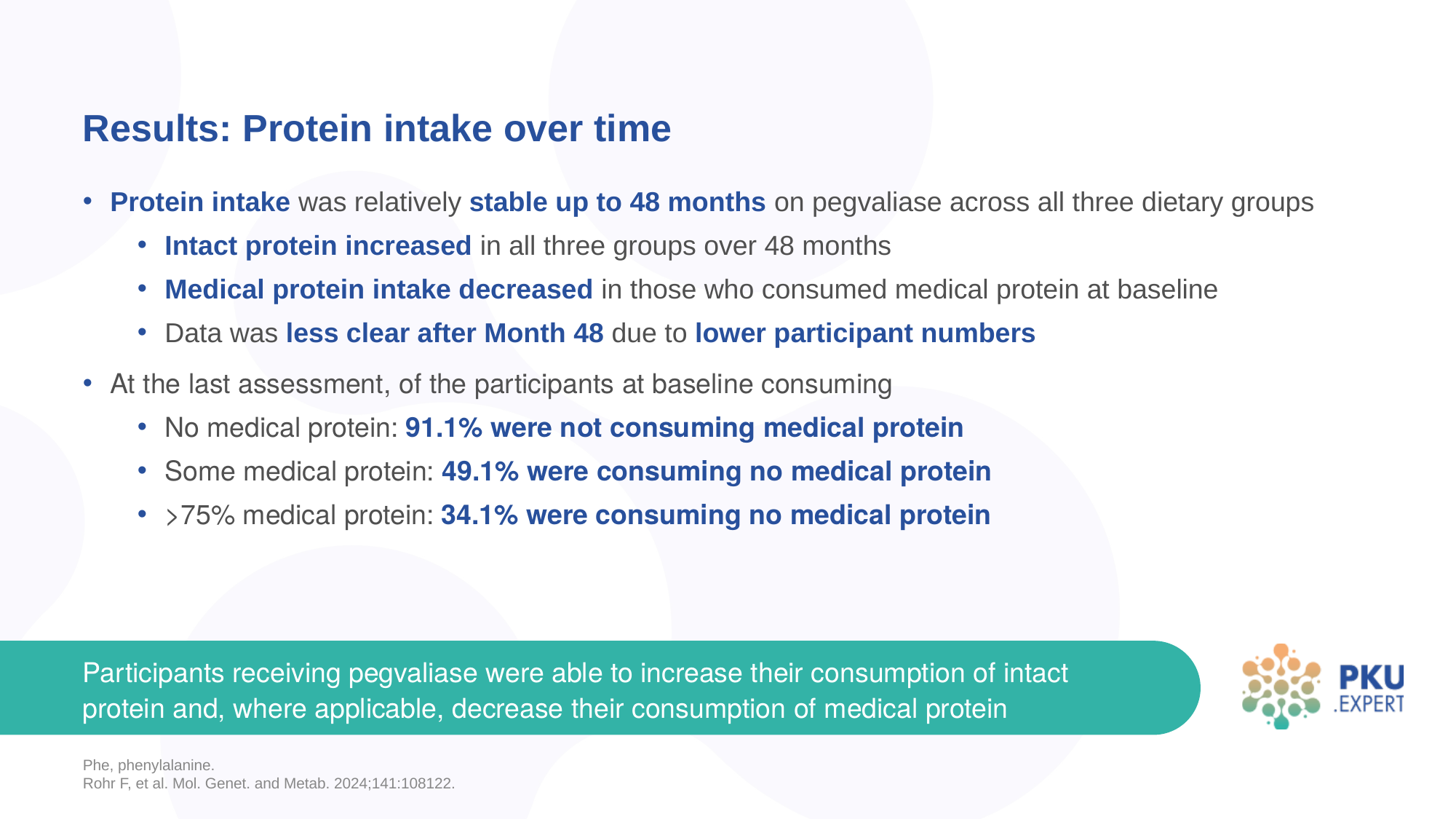

# Results: Protein intake over time
Protein intake was relatively stable up to 48 months on pegvaliase across all three dietary groups
Intact protein increased in all three groups over 48 months
Medical protein intake decreased in those who consumed medical protein at baseline
Data was less clear after Month 48 due to lower participant numbers
At the last assessment, of the participants at baseline consuming
No medical protein: 91.1% were not consuming medical protein
Some medical protein: 49.1% were consuming no medical protein
>75% medical protein: 34.1% were consuming no medical protein

Participants receiving pegvaliase were able to increase their consumption of intact protein and, where applicable, decrease their consumption of medical protein
Phe, phenylalanine.
Rohr F, et al. Mol. Genet. and Metab. 2024;141:108122.